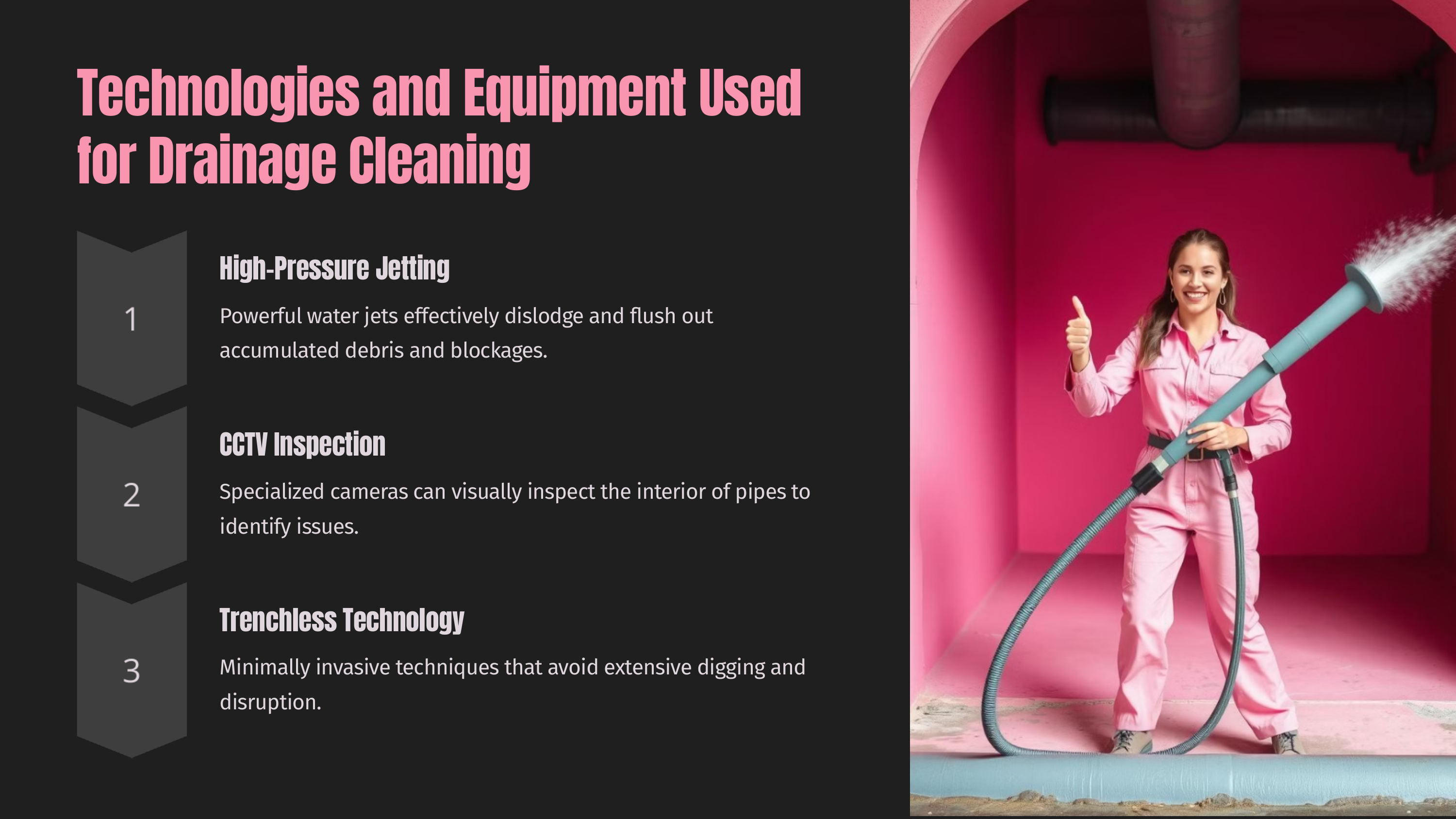

Technologies and Equipment Used for Drainage Cleaning

High-Pressure Jetting
Powerful water jets effectively dislodge and flush out accumulated debris and blockages.

CCTV Inspection
Specialized cameras can visually inspect the interior of pipes to identify issues.

Trenchless Technology
Minimally invasive techniques that avoid extensive digging and disruption.